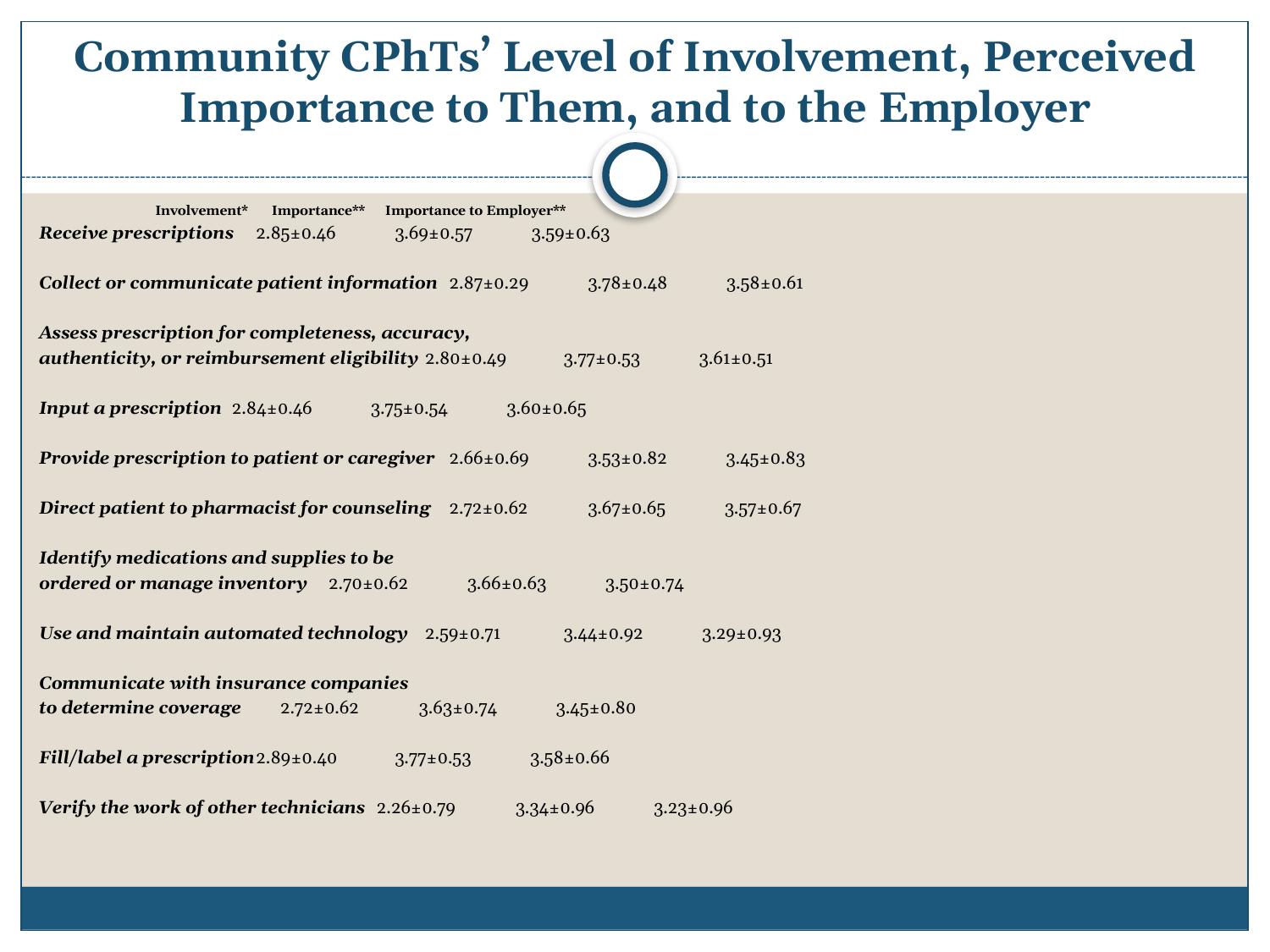

# Community CPhTs’ Level of Involvement, Perceived Importance to Them, and to the Employer
				                             Involvement*       Importance**      Importance to Employer**
Receive prescriptions    			2.85±0.46	          3.69±0.57              3.59±0.63

Collect or communicate patient information	2.87±0.29	          3.78±0.48              3.58±0.61

Assess prescription for completeness, accuracy,
authenticity, or reimbursement eligibility		2.80±0.49	          3.77±0.53              3.61±0.51

Input a prescription				2.84±0.46	          3.75±0.54              3.60±0.65

Provide prescription to patient or caregiver	2.66±0.69	          3.53±0.82              3.45±0.83

Direct patient to pharmacist for counseling	2.72±0.62	          3.67±0.65              3.57±0.67

Identify medications and supplies to be
ordered or manage inventory			2.70±0.62	          3.66±0.63              3.50±0.74

Use and maintain automated technology		2.59±0.71	          3.44±0.92              3.29±0.93

Communicate with insurance companies
to determine coverage 		 	2.72±0.62	          3.63±0.74              3.45±0.80

Fill/label a prescription			2.89±0.40	          3.77±0.53              3.58±0.66

Verify the work of other technicians		2.26±0.79	          3.34±0.96              3.23±0.96